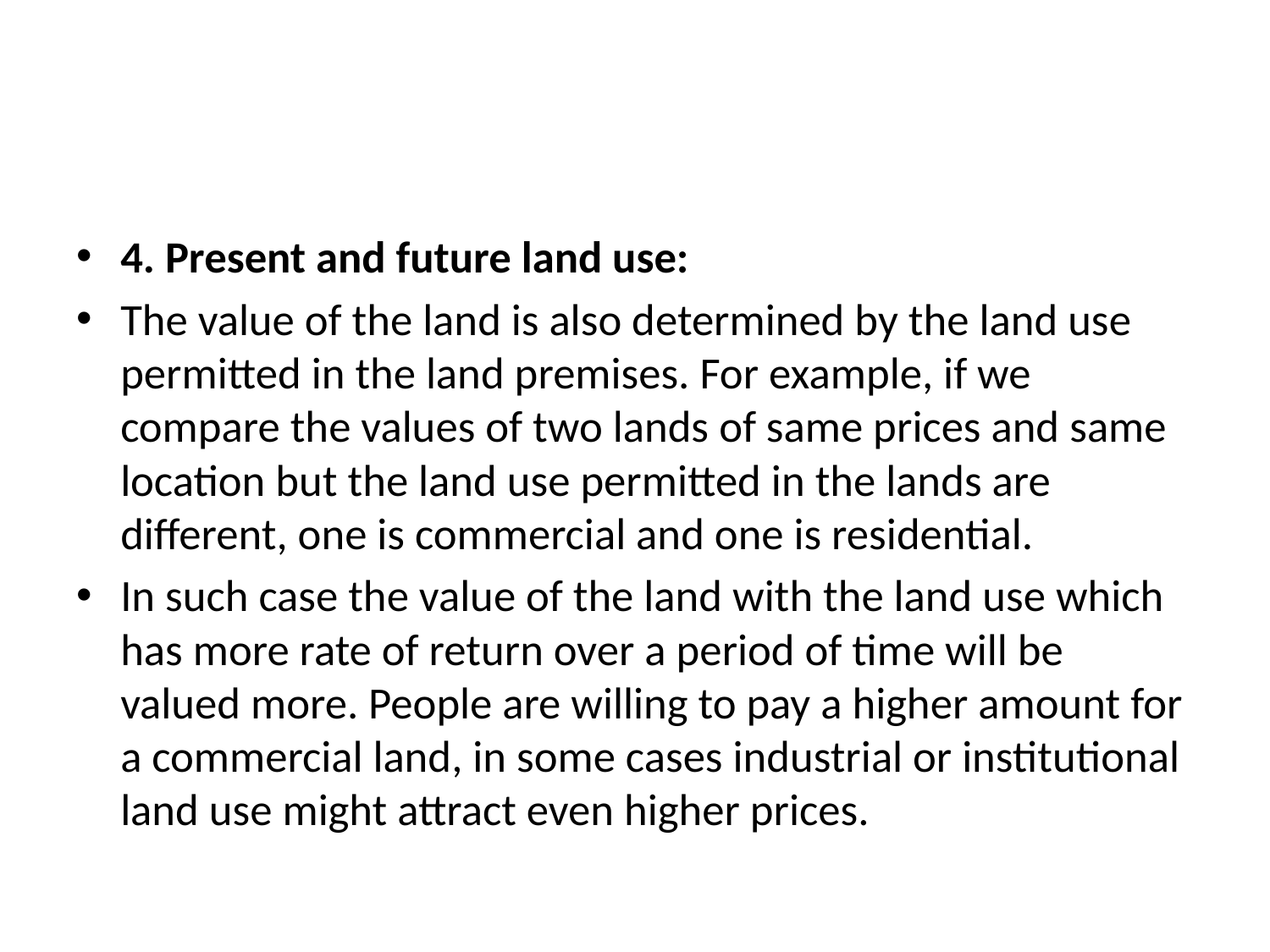

#
4. Present and future land use:
The value of the land is also determined by the land use permitted in the land premises. For example, if we compare the values of two lands of same prices and same location but the land use permitted in the lands are different, one is commercial and one is residential.
In such case the value of the land with the land use which has more rate of return over a period of time will be valued more. People are willing to pay a higher amount for a commercial land, in some cases industrial or institutional land use might attract even higher prices.